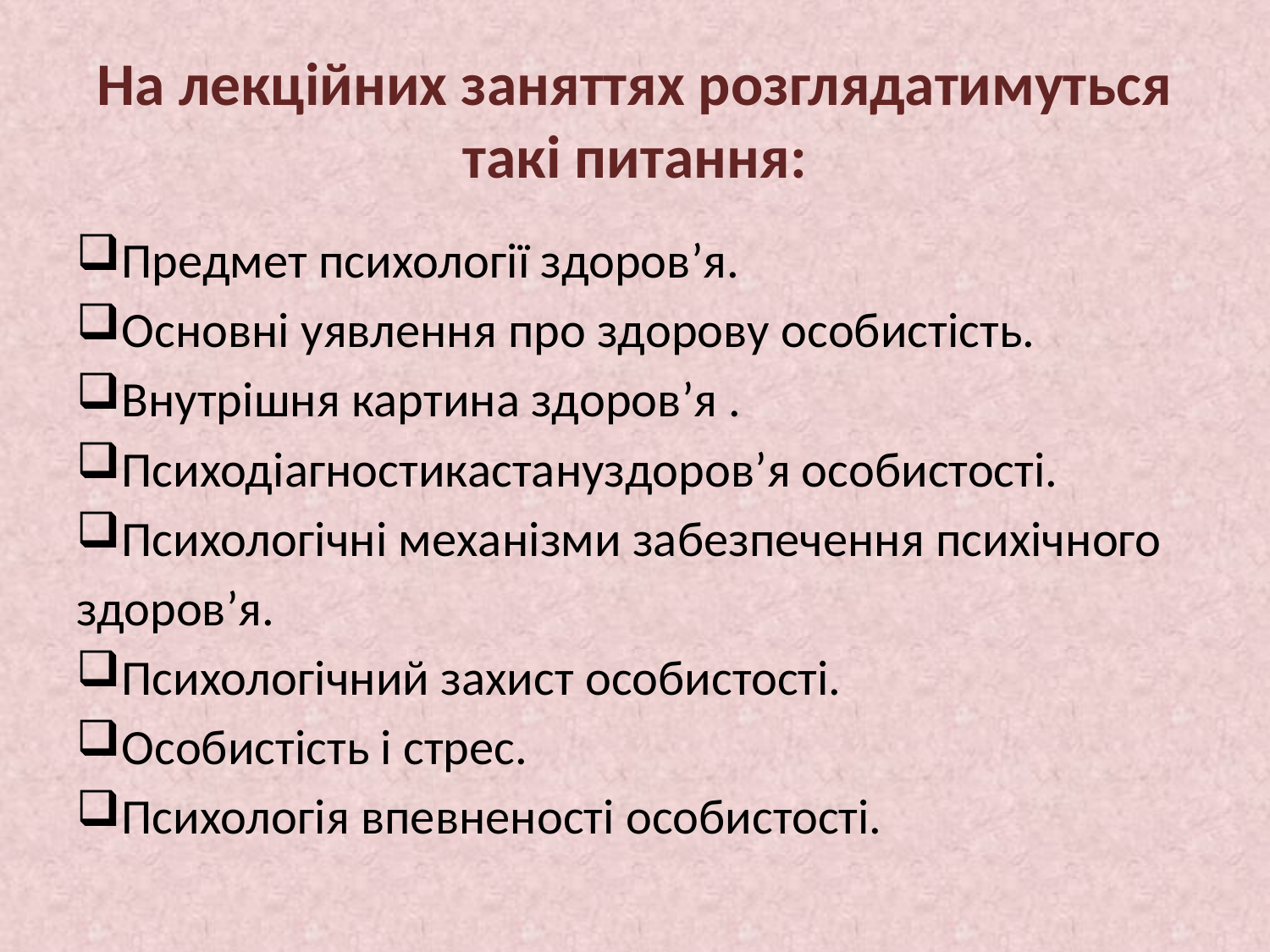

# На лекційних заняттях розглядатимуться такі питання:
Предмет психології здоров’я.
Основні уявлення про здорову особистість.
Внутрішня картина здоров’я .
Психодіагностикастануздоров’я особистості.
Психологічні механізми забезпечення психічного
здоров’я.
Психологічний захист особистості.
Особистість і стрес.
Психологія впевненості особистості.